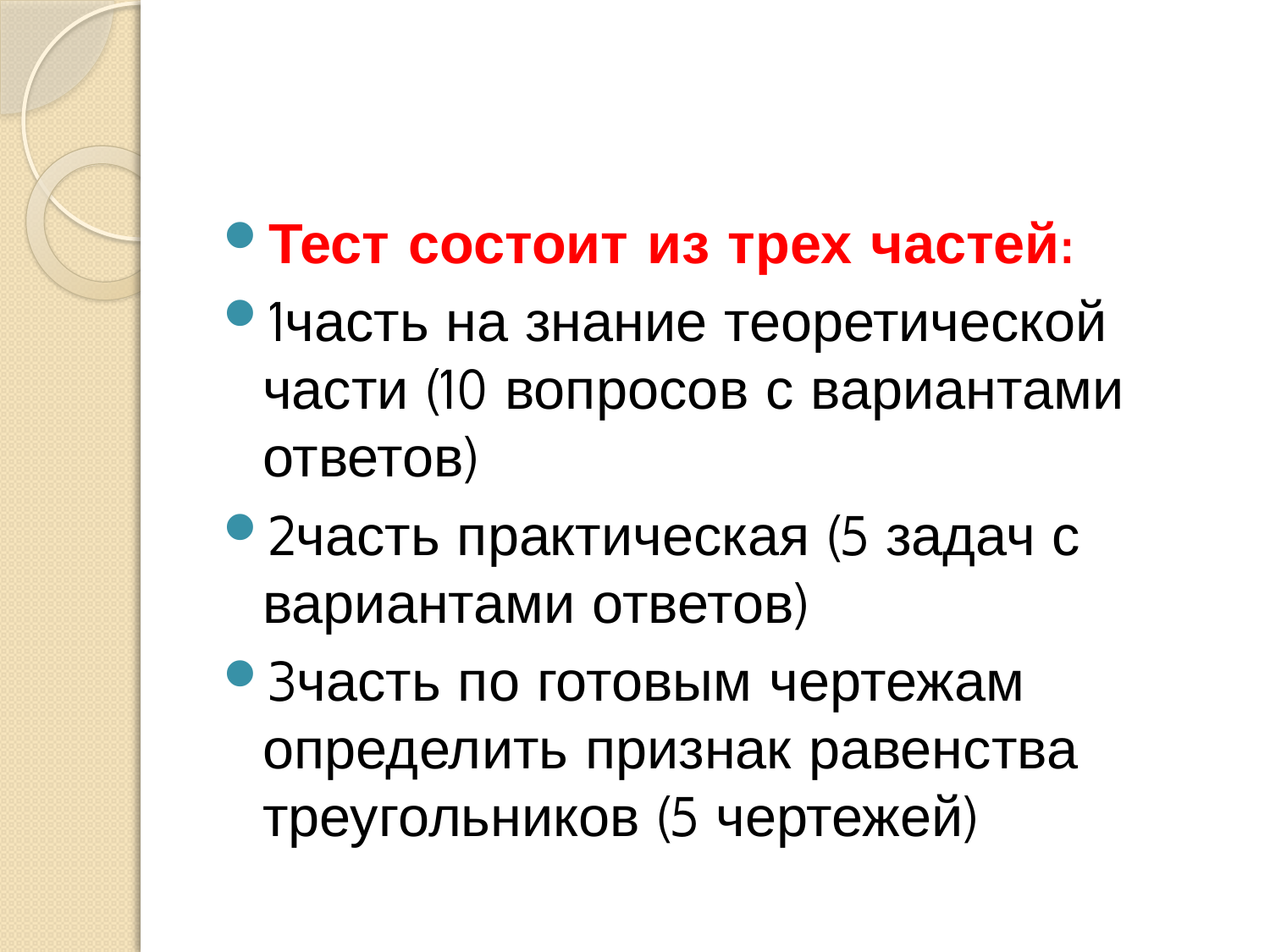

#
Тест состоит из трех частей:
1часть на знание теоретической части (10 вопросов с вариантами ответов)
2часть практическая (5 задач с вариантами ответов)
3часть по готовым чертежам определить признак равенства треугольников (5 чертежей)